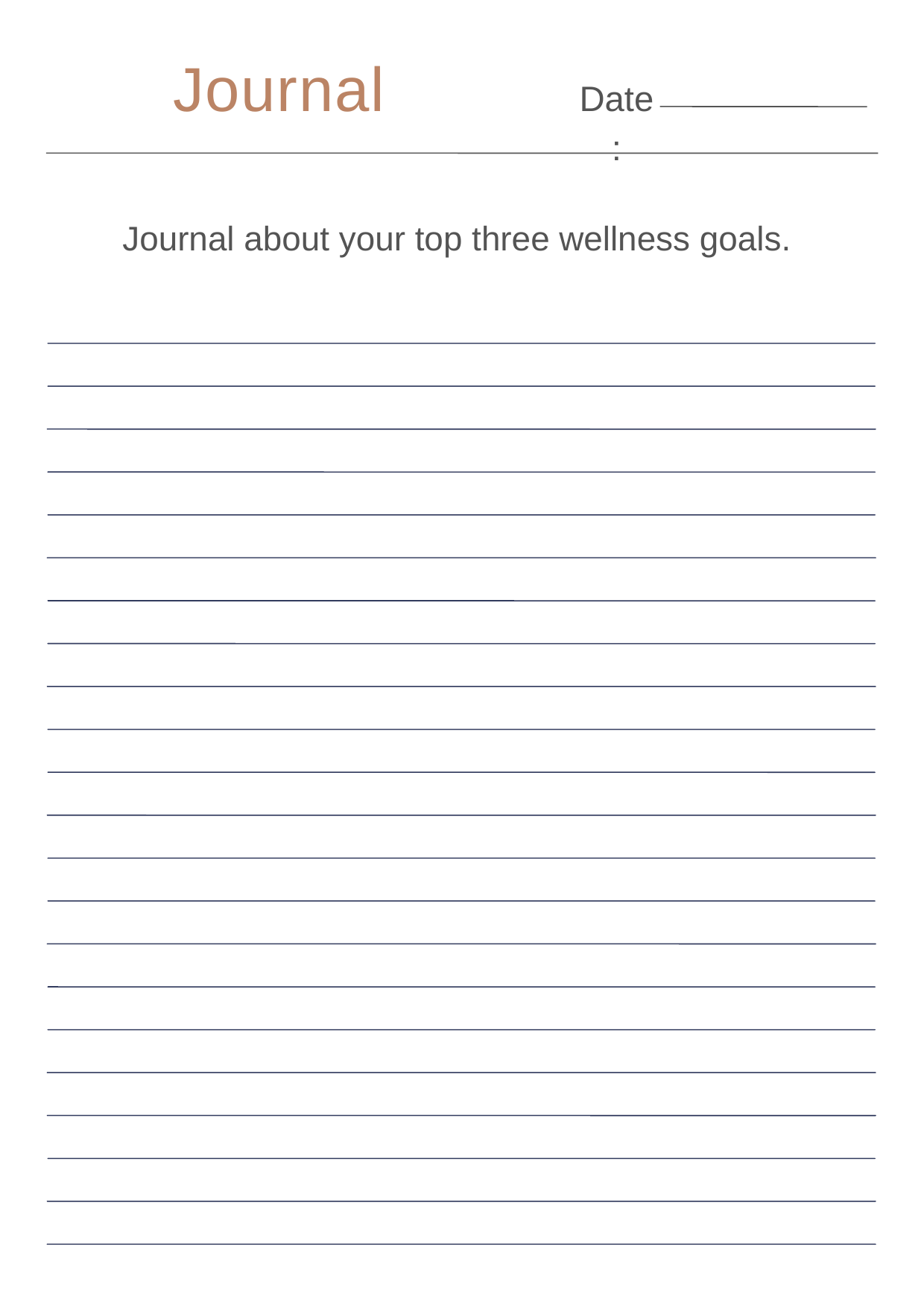

Journal
Date:

Journal about your top three wellness goals.